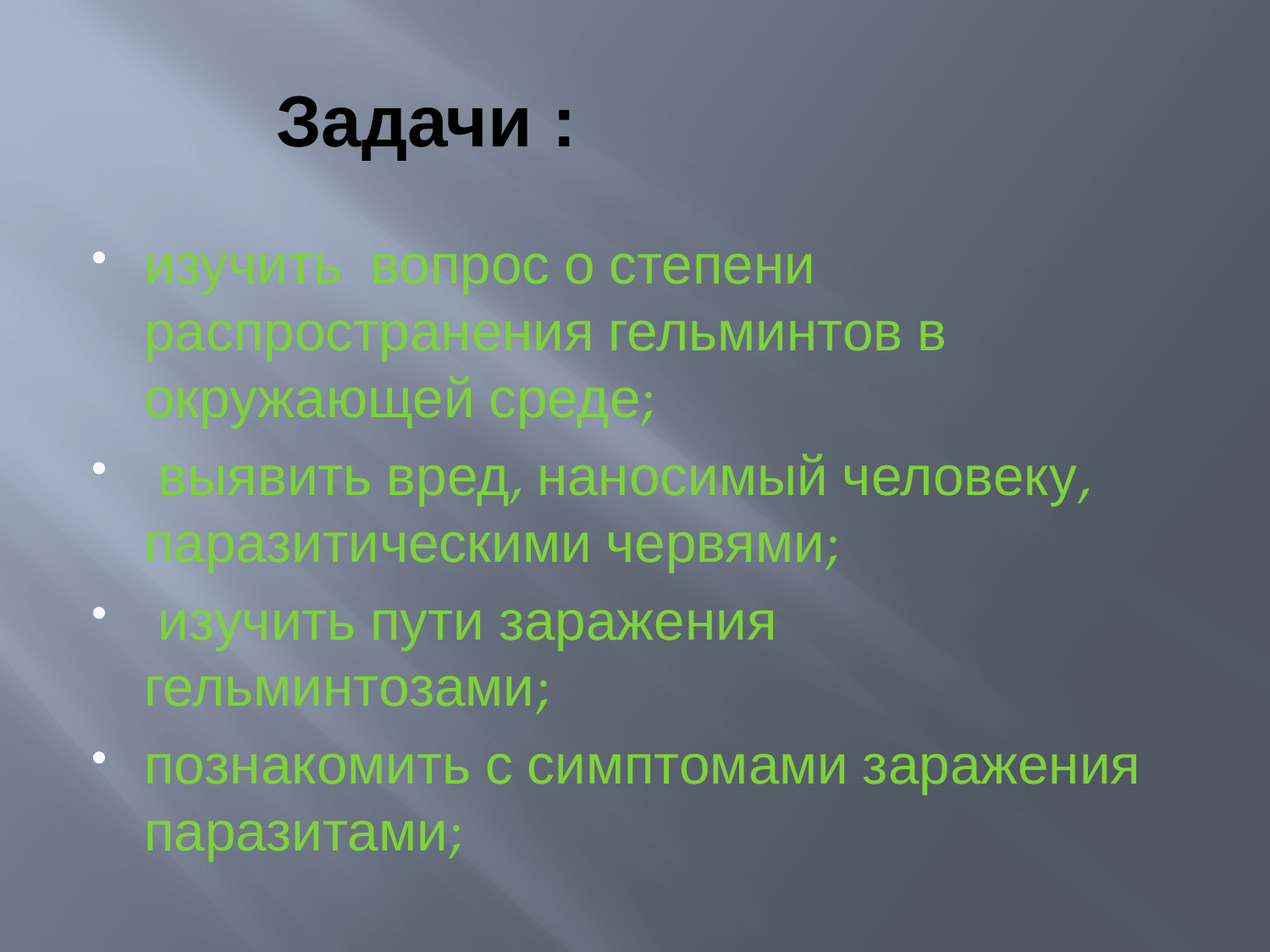

# Задачи :
изучить  вопрос о степени распространения гельминтов в окружающей среде;
 выявить вред, наносимый человеку, паразитическими червями;
 изучить пути заражения гельминтозами;
познакомить с симптомами заражения паразитами;